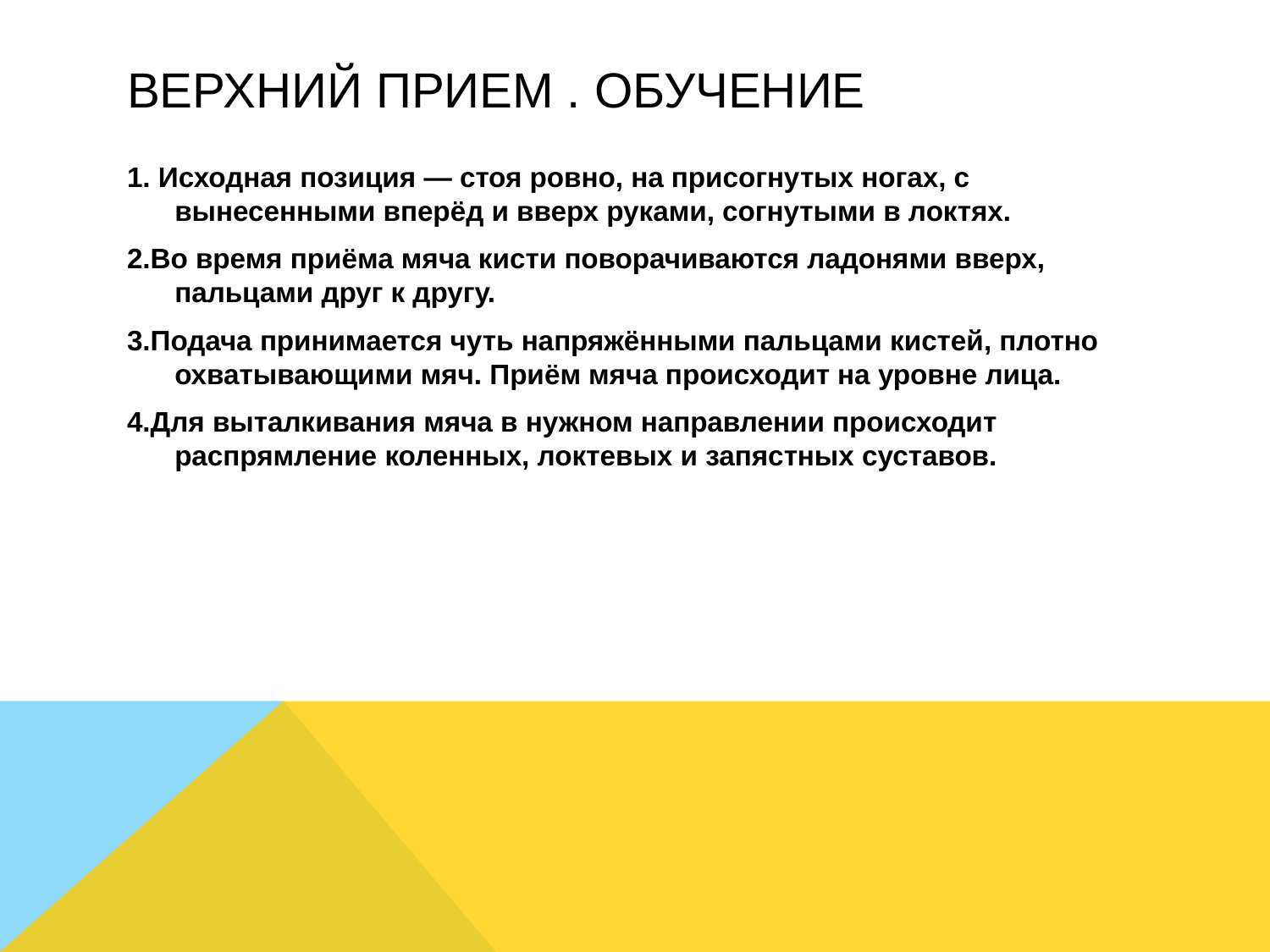

# Верхний прием . Обучение
1. Исходная позиция — стоя ровно, на присогнутых ногах, с вынесенными вперёд и вверх руками, согнутыми в локтях.
2.Во время приёма мяча кисти поворачиваются ладонями вверх, пальцами друг к другу.
3.Подача принимается чуть напряжёнными пальцами кистей, плотно охватывающими мяч. Приём мяча происходит на уровне лица.
4.Для выталкивания мяча в нужном направлении происходит распрямление коленных, локтевых и запястных суставов.